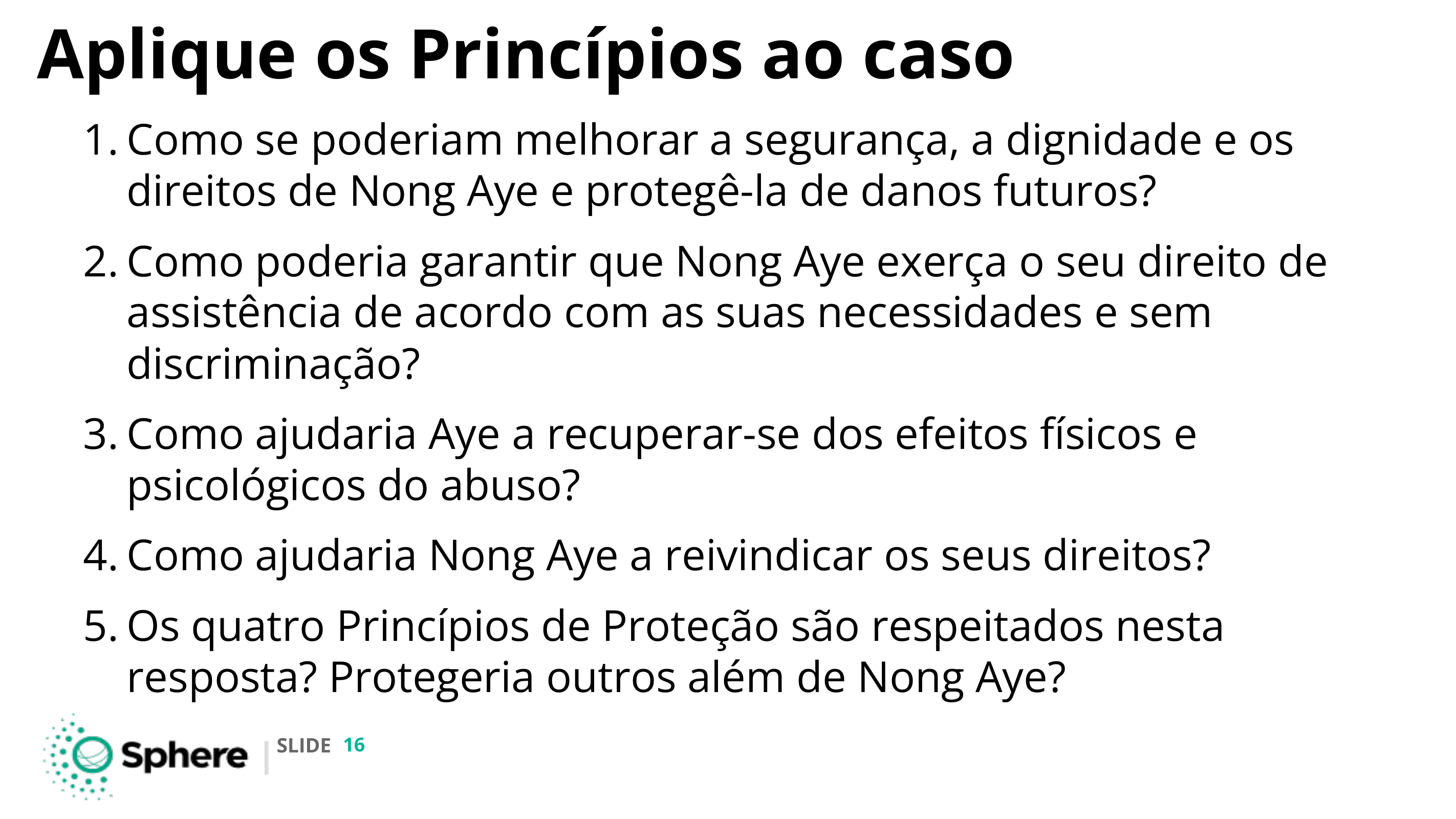

# Aplique os Princípios ao caso
Como se poderiam melhorar a segurança, a dignidade e os direitos de Nong Aye e protegê-la de danos futuros?
Como poderia garantir que Nong Aye exerça o seu direito de assistência de acordo com as suas necessidades e sem discriminação?
Como ajudaria Aye a recuperar-se dos efeitos físicos e psicológicos do abuso?
Como ajudaria Nong Aye a reivindicar os seus direitos?
Os quatro Princípios de Proteção são respeitados nesta resposta? Protegeria outros além de Nong Aye?

16